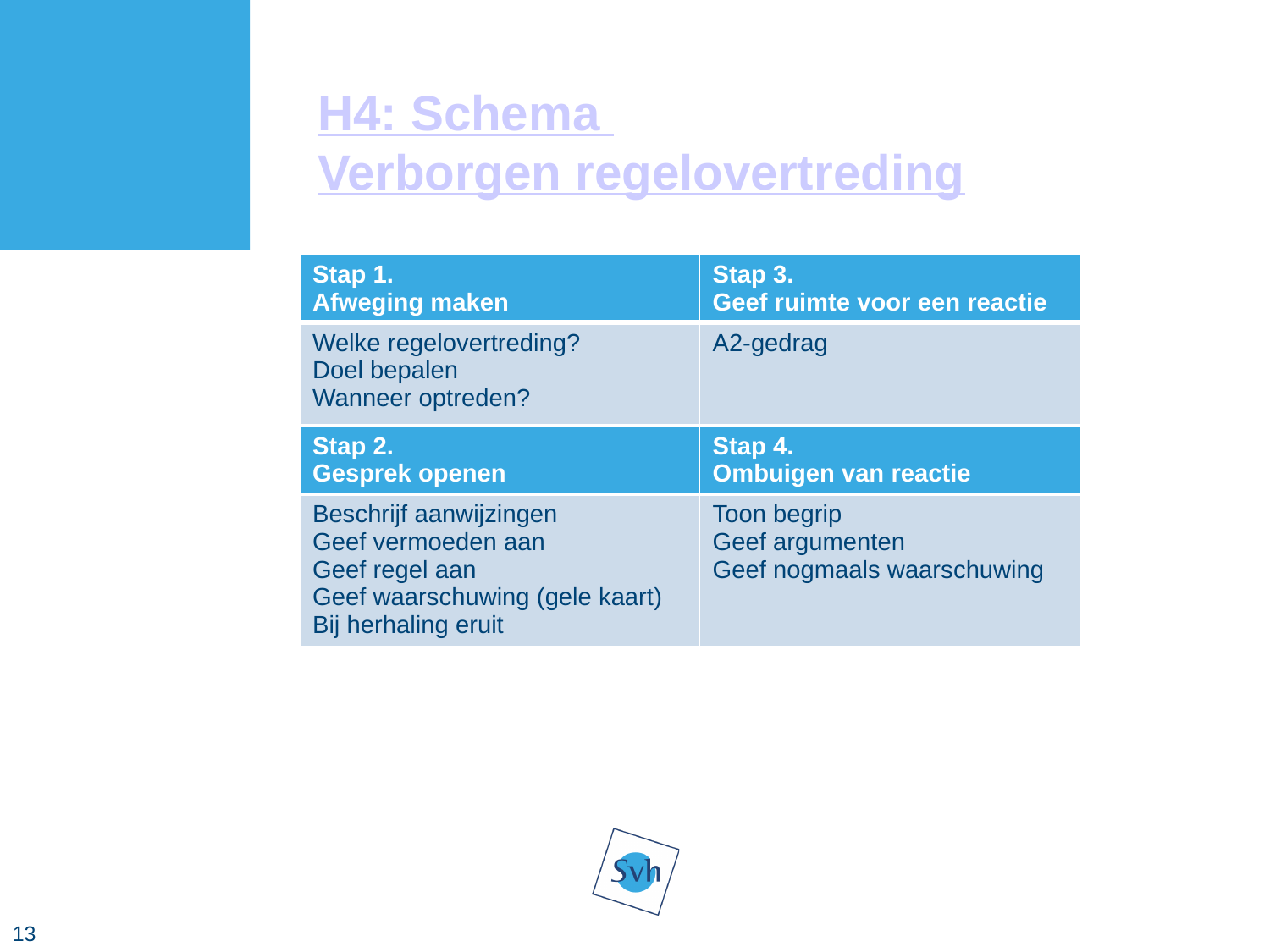

# H4: Schema Verborgen regelovertreding
| Stap 1. Afweging maken | Stap 3. Geef ruimte voor een reactie |
| --- | --- |
| Welke regelovertreding? Doel bepalen Wanneer optreden? | A2-gedrag |
| Stap 2. Gesprek openen | Stap 4. Ombuigen van reactie |
| Beschrijf aanwijzingen Geef vermoeden aan Geef regel aan Geef waarschuwing (gele kaart) Bij herhaling eruit | Toon begrip Geef argumenten Geef nogmaals waarschuwing |